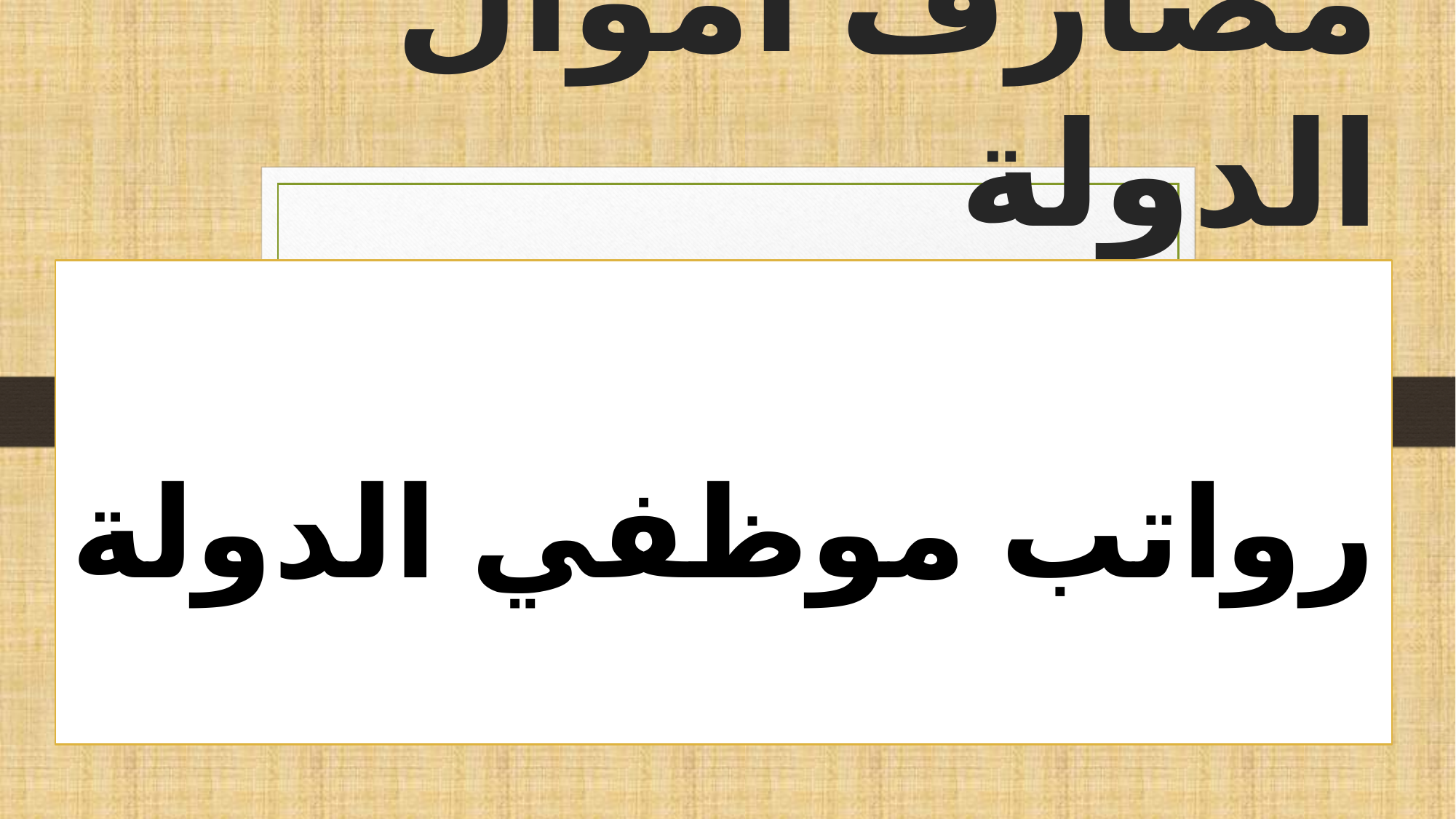

# مصارف أموال الدولة

رواتب موظفي الدولة